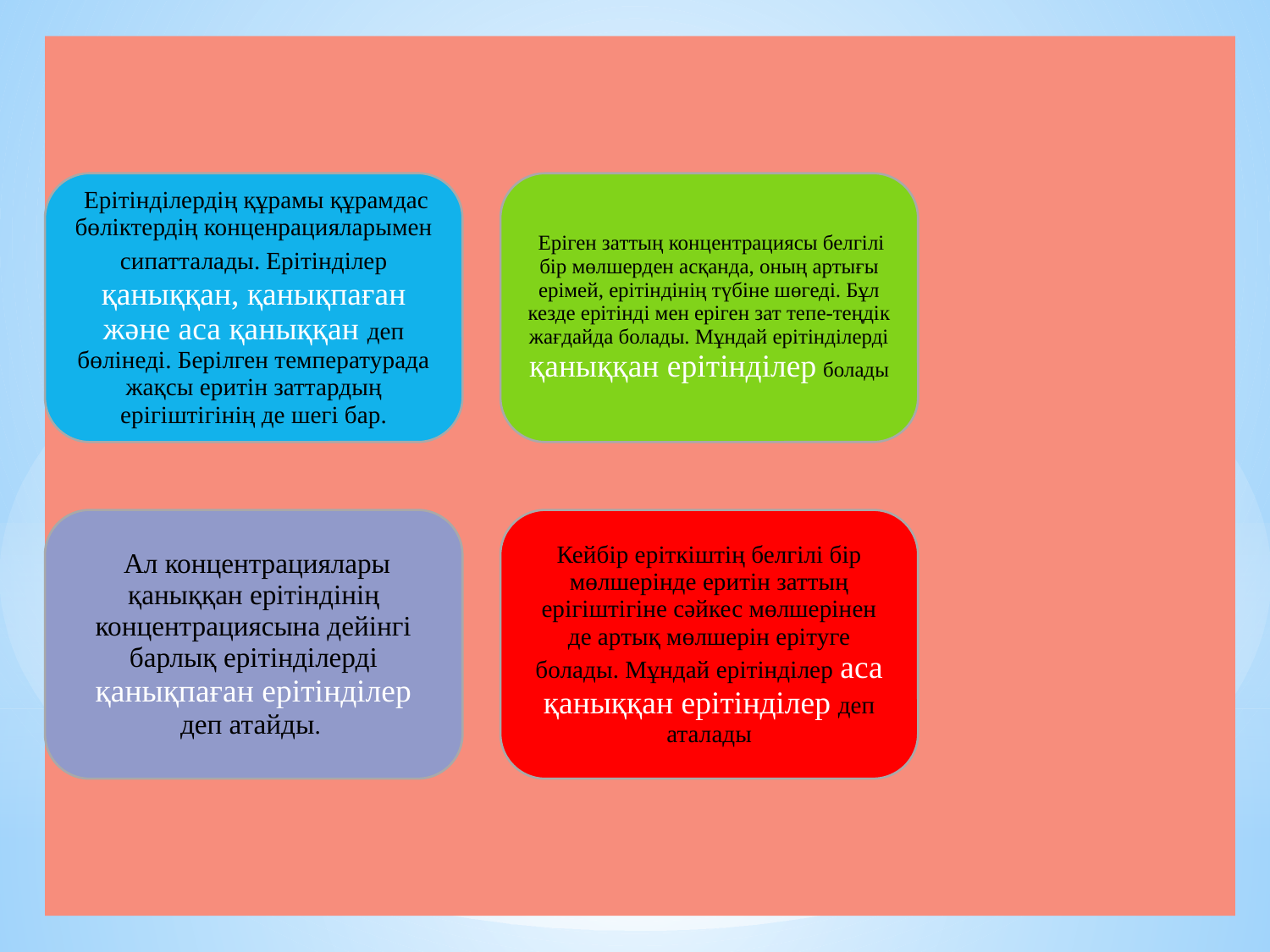

Кейбір еріткіштің белгілі бір мөлшерінде еритін заттың ерігіштігіне сәйкес мөлшерінен де артық мөлшерін ерітуге болады. Мұндай ерітінділер аса қаныққан ерітінділер деп аталады
 Ал концентрациялары қаныққан ерітіндінің концентрациясына дейінгі барлық ерітінділерді қанықпаған ерітінділер деп атайды.
 Еріген заттың концентрациясы белгілі бір мөлшерден асқанда, оның артығы ерімей, ерітіндінің түбіне шөгеді. Бұл кезде ерітінді мен еріген зат тепе-теңдік жағдайда болады. Мұндай ерітінділерді қаныққан ерітінділер болады
 Ерітінділердің құрамы құрамдас бөліктердің конценрацияларымен сипатталады. Ерітінділер қаныққан, қанықпаған және аса қаныққан деп бөлінеді. Берілген температурада жақсы еритін заттардың ерігіштігінің де шегі бар.
16